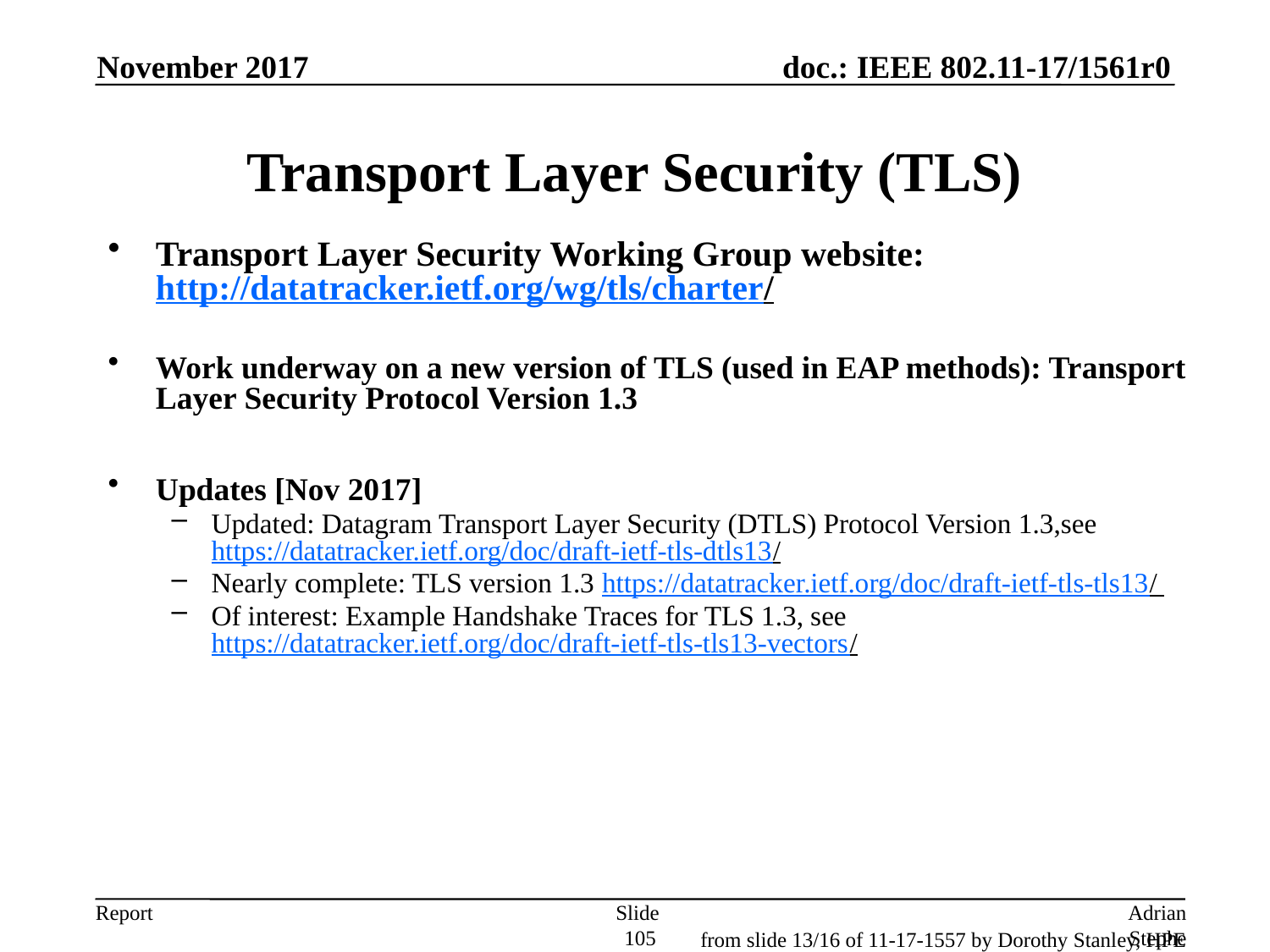

November 2017
# Transport Layer Security (TLS)
Transport Layer Security Working Group website: http://datatracker.ietf.org/wg/tls/charter/

Work underway on a new version of TLS (used in EAP methods): Transport Layer Security Protocol Version 1.3

Updates [Nov 2017]
Updated: Datagram Transport Layer Security (DTLS) Protocol Version 1.3,see https://datatracker.ietf.org/doc/draft-ietf-tls-dtls13/
Nearly complete: TLS version 1.3 https://datatracker.ietf.org/doc/draft-ietf-tls-tls13/
Of interest: Example Handshake Traces for TLS 1.3, see https://datatracker.ietf.org/doc/draft-ietf-tls-tls13-vectors/

Slide 105
Adrian Stephens, Intel Corporation
from slide 13/16 of 11-17-1557 by Dorothy Stanley, HPE